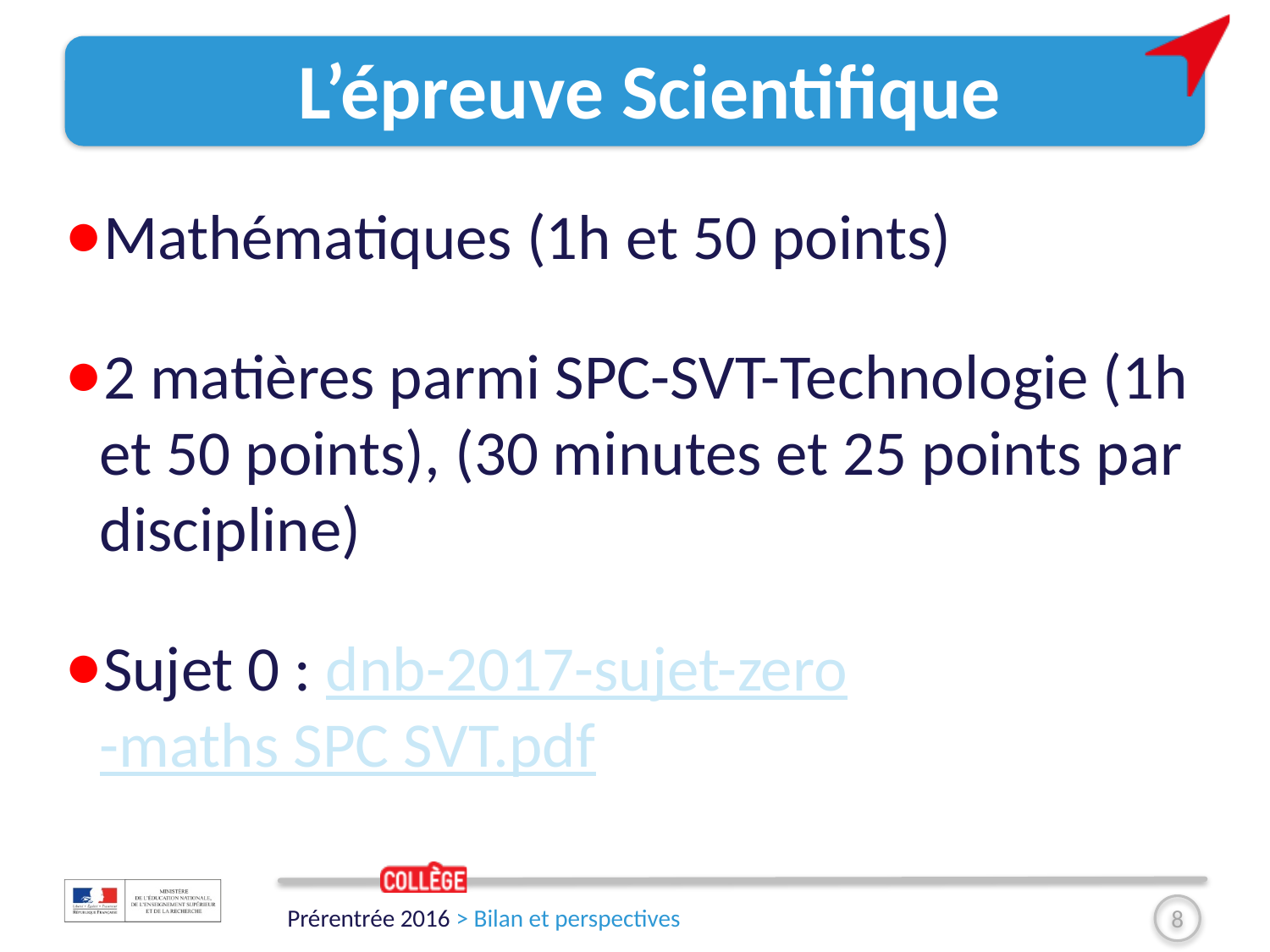

# L’épreuve Scientifique
Mathématiques (1h et 50 points)
2 matières parmi SPC-SVT-Technologie (1h et 50 points), (30 minutes et 25 points par discipline)
Sujet 0 : dnb-2017-sujet-zero-maths SPC SVT.pdf